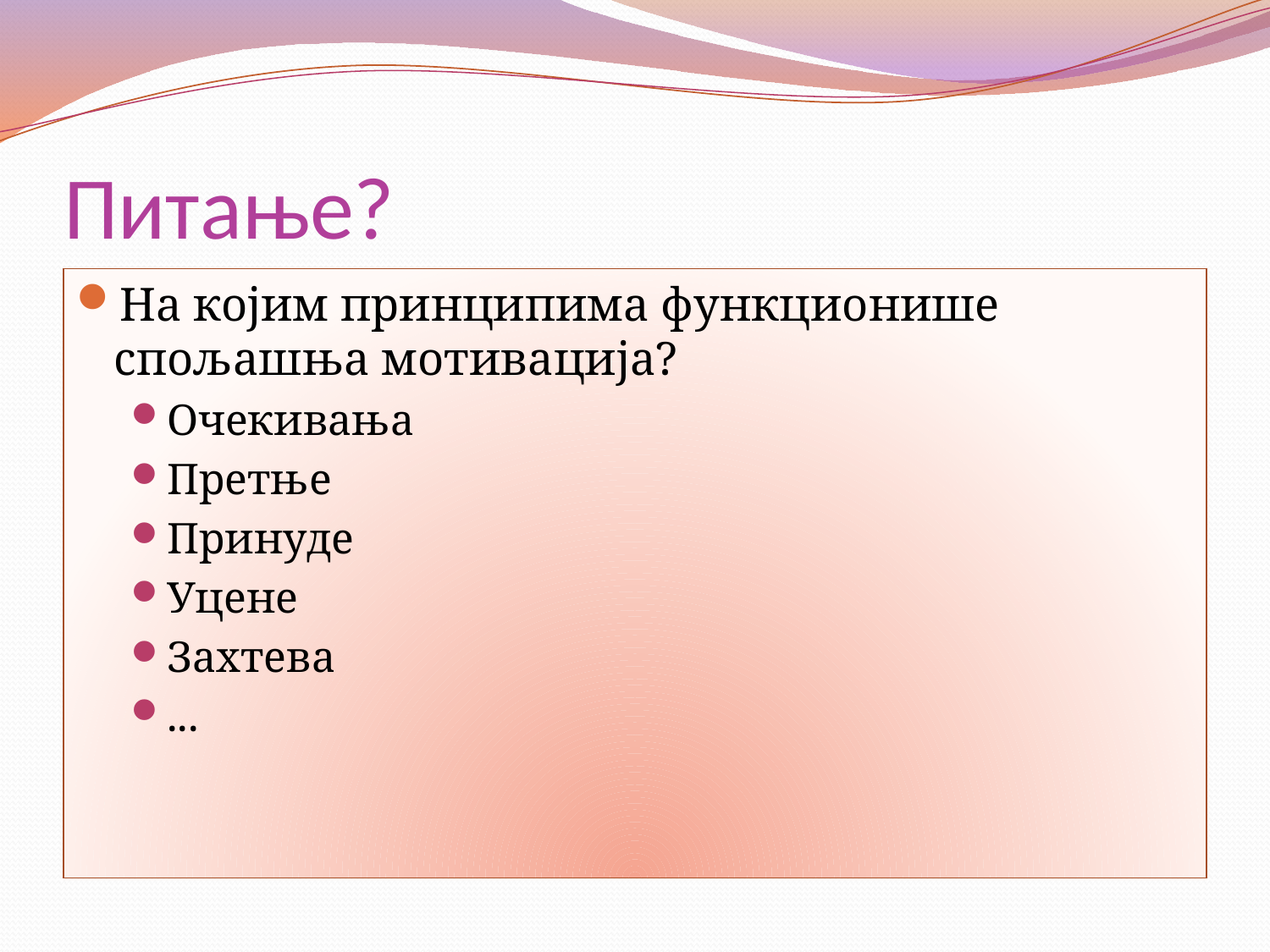

# Питање?
На којим принципима функционише спољашња мотивација?
Очекивања
Претње
Принуде
Уцене
Захтева
...